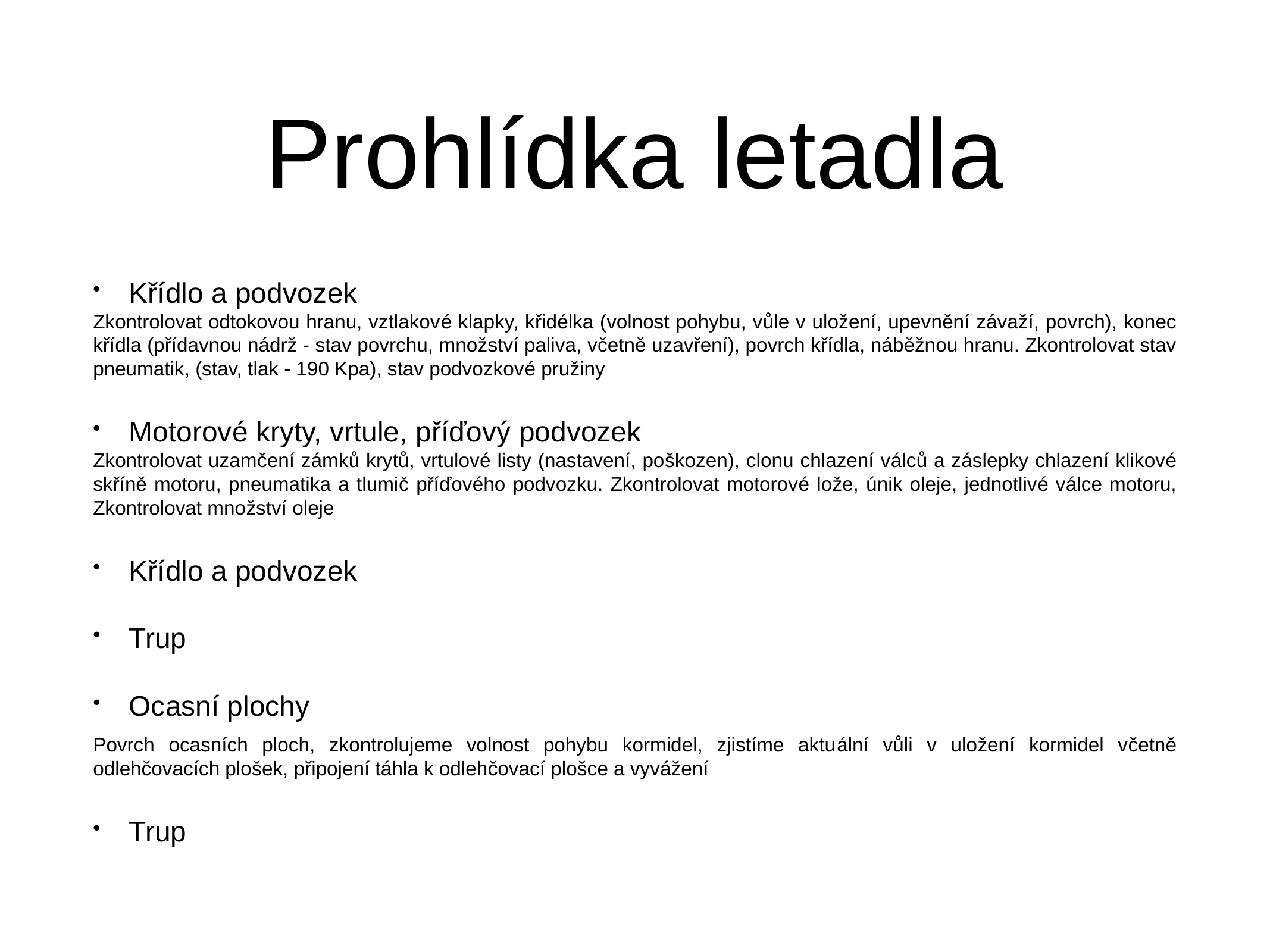

# Prohlídka letadla
Křídlo a podvozek
Zkontrolovat odtokovou hranu, vztlakové klapky, křidélka (volnost pohybu, vůle v uložení, upevnění závaží, povrch), konec křídla (přídavnou nádrž - stav povrchu, množství paliva, včetně uzavření), povrch křídla, náběžnou hranu. Zkontrolovat stav pneumatik, (stav, tlak - 190 Kpa), stav podvozkové pružiny
Motorové kryty, vrtule, příďový podvozek
Zkontrolovat uzamčení zámků krytů, vrtulové listy (nastavení, poškozen), clonu chlazení válců a záslepky chlazení klikové skříně motoru, pneumatika a tlumič příďového podvozku. Zkontrolovat motorové lože, únik oleje, jednotlivé válce motoru, Zkontrolovat množství oleje
Křídlo a podvozek
Trup
Ocasní plochy

Povrch ocasních ploch, zkontrolujeme volnost pohybu kormidel, zjistíme aktuální vůli v uložení kormidel včetně odlehčovacích plošek, připojení táhla k odlehčovací plošce a vyvážení
Trup